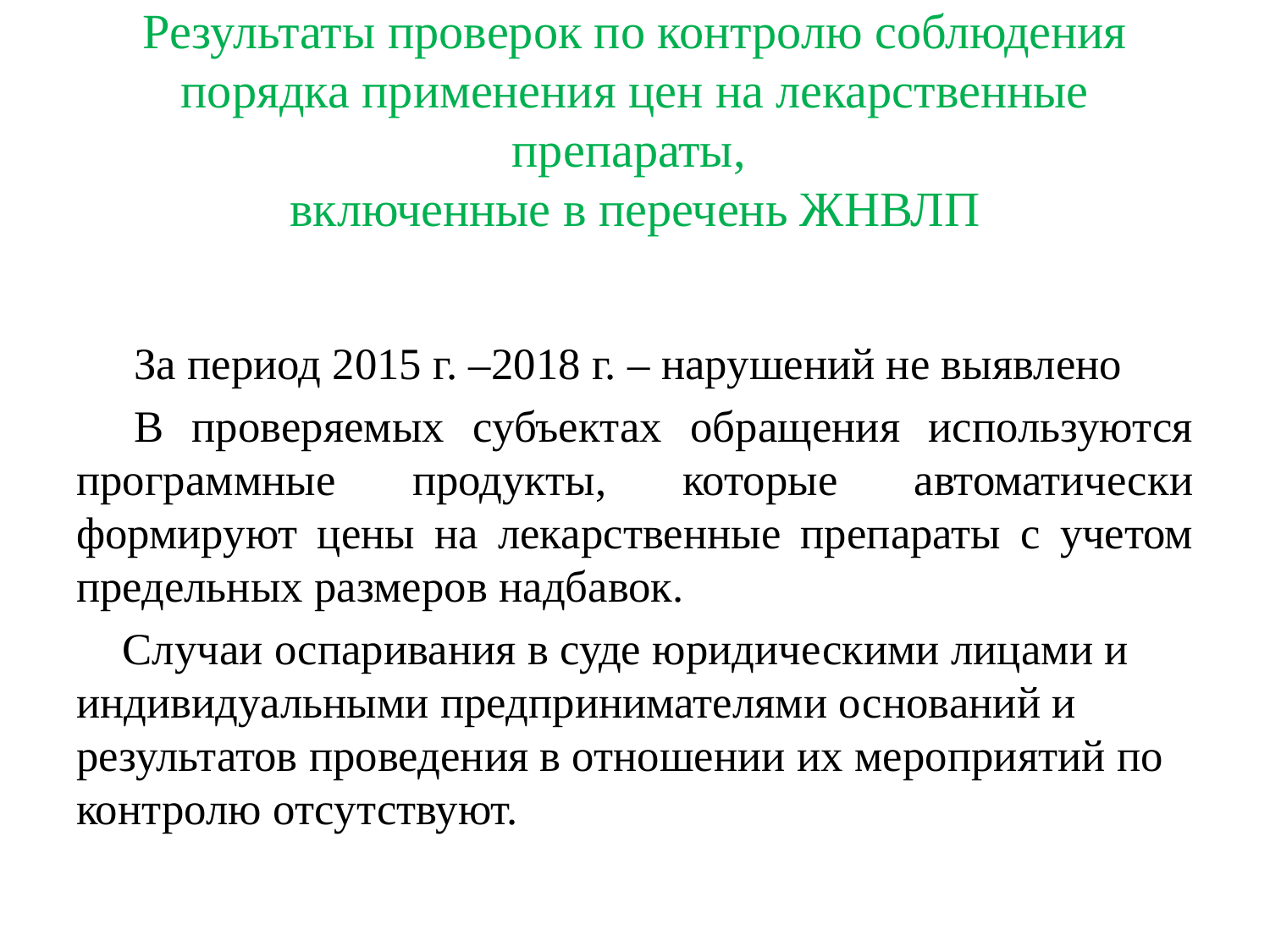

# Результаты проверок по контролю соблюдения порядка применения цен на лекарственные препараты, включенные в перечень ЖНВЛП

За период 2015 г. –2018 г. – нарушений не выявлено
В проверяемых субъектах обращения используются программные продукты, которые автоматически формируют цены на лекарственные препараты с учетом предельных размеров надбавок.
Случаи оспаривания в суде юридическими лицами и индивидуальными предпринимателями оснований и результатов проведения в отношении их мероприятий по контролю отсутствуют.